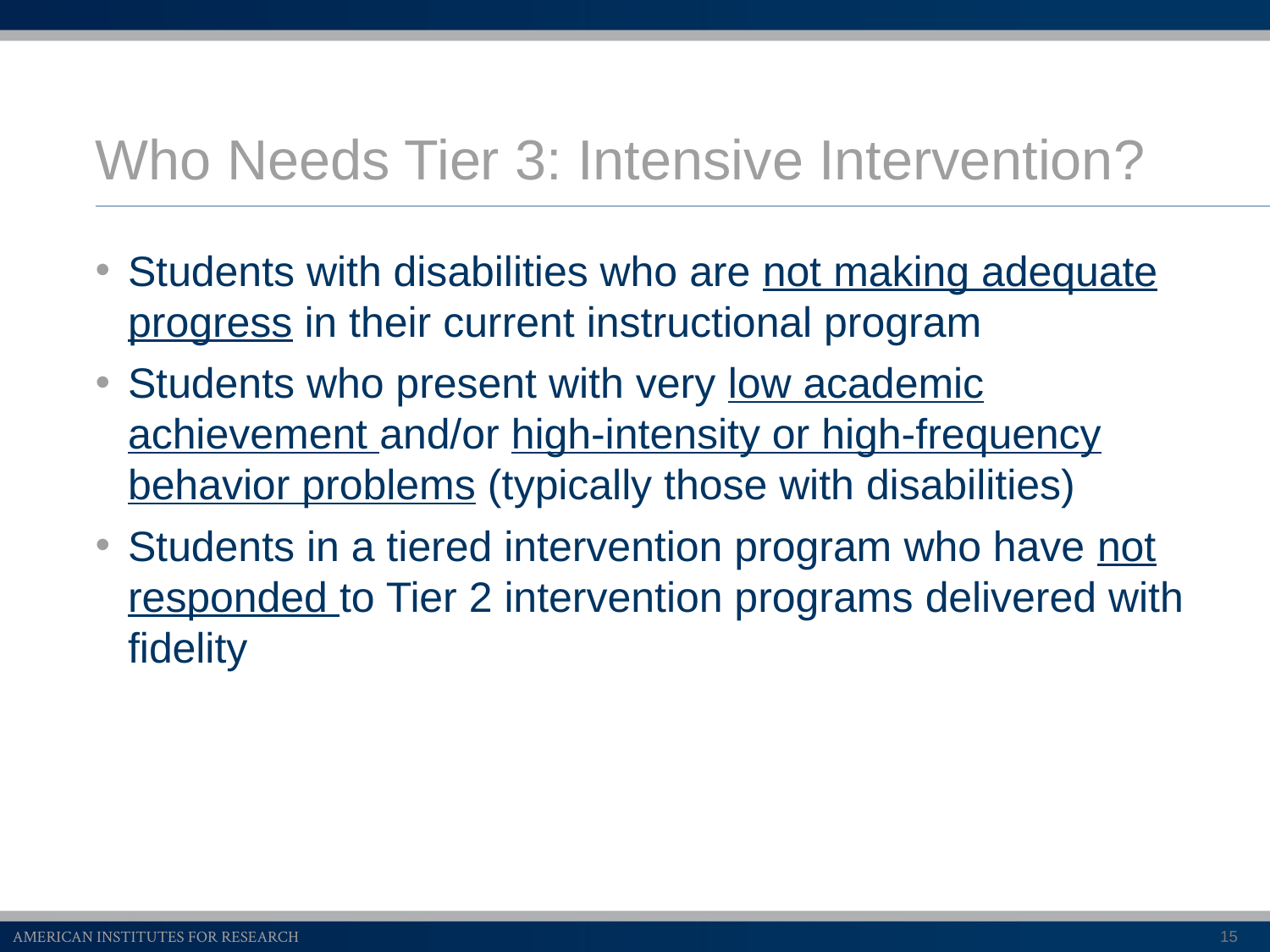

# Who Needs Tier 3: Intensive Intervention?
Students with disabilities who are not making adequate progress in their current instructional program
Students who present with very low academic achievement and/or high-intensity or high-frequency behavior problems (typically those with disabilities)
Students in a tiered intervention program who have not responded to Tier 2 intervention programs delivered with fidelity

15